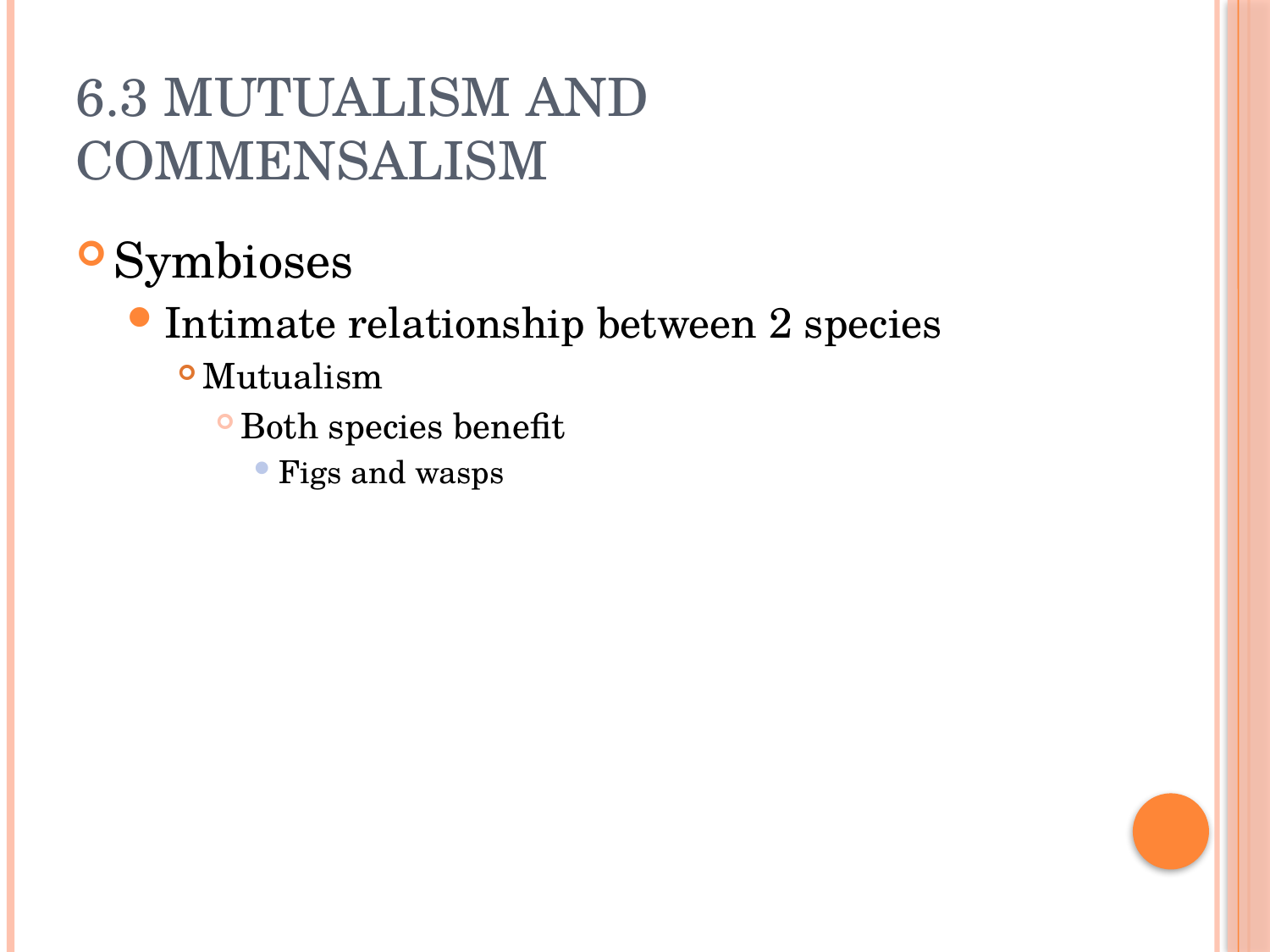

# 6.3 Mutualism and Commensalism
Symbioses
Intimate relationship between 2 species
Mutualism
Both species benefit
Figs and wasps